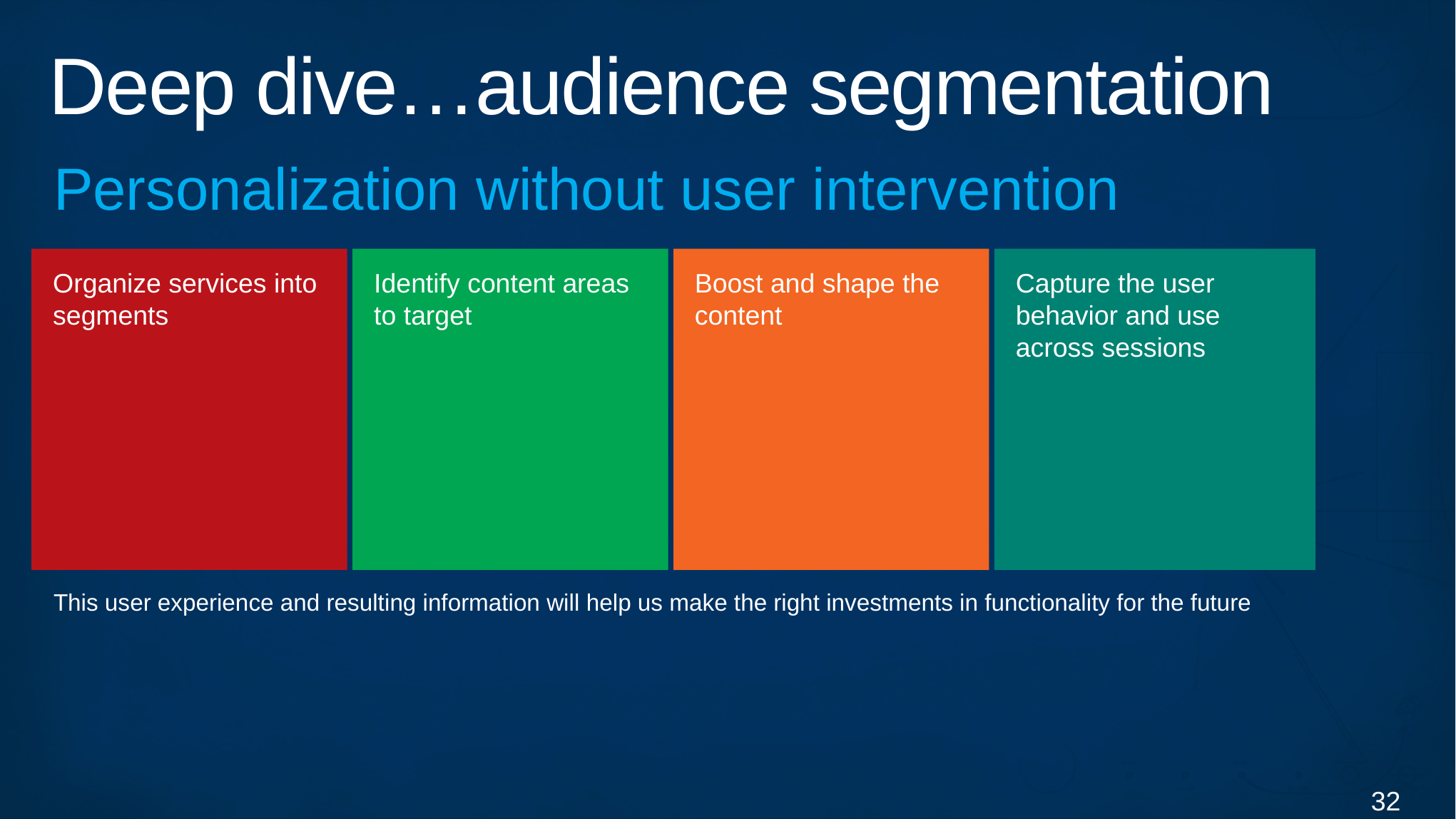

# Deep dive…audience segmentation
Personalization without user intervention
Organize services into segments
Identify content areas to target
Boost and shape the content
Capture the user behavior and use across sessions

This user experience and resulting information will help us make the right investments in functionality for the future
32